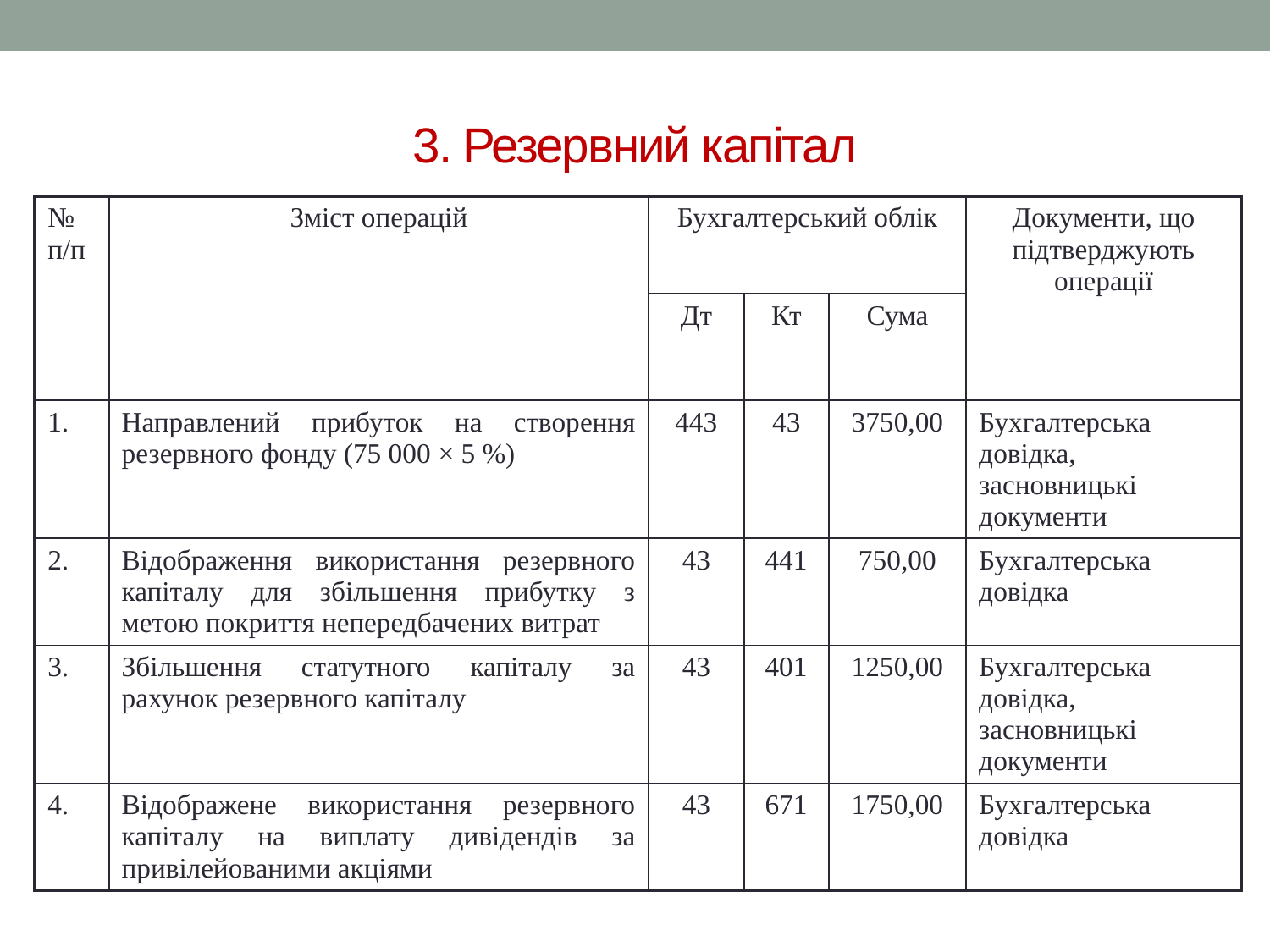

# 3. Резервний капітал
| № п/п | Зміст операцій | Бухгалтерський облік |  |  | Документи, що підтверджують операції |
| --- | --- | --- | --- | --- | --- |
|  |  | Дт | Кт | Сума |  |
| 1. | Направлений прибуток на створення резервного фонду (75 000 × 5 %) | 443 | 43 | 3750,00 | Бухгалтерська довідка, засновницькі документи |
| 2. | Відображення використання резервного капіталу для збільшення прибутку з метою покриття непередбачених витрат | 43 | 441 | 750,00 | Бухгалтерська довідка |
| 3. | Збільшення статутного капіталу за рахунок резервного капіталу | 43 | 401 | 1250,00 | Бухгалтерська довідка, засновницькі документи |
| 4. | Відображене використання резервного капіталу на виплату дивідендів за привілейованими акціями | 43 | 671 | 1750,00 | Бухгалтерська довідка |